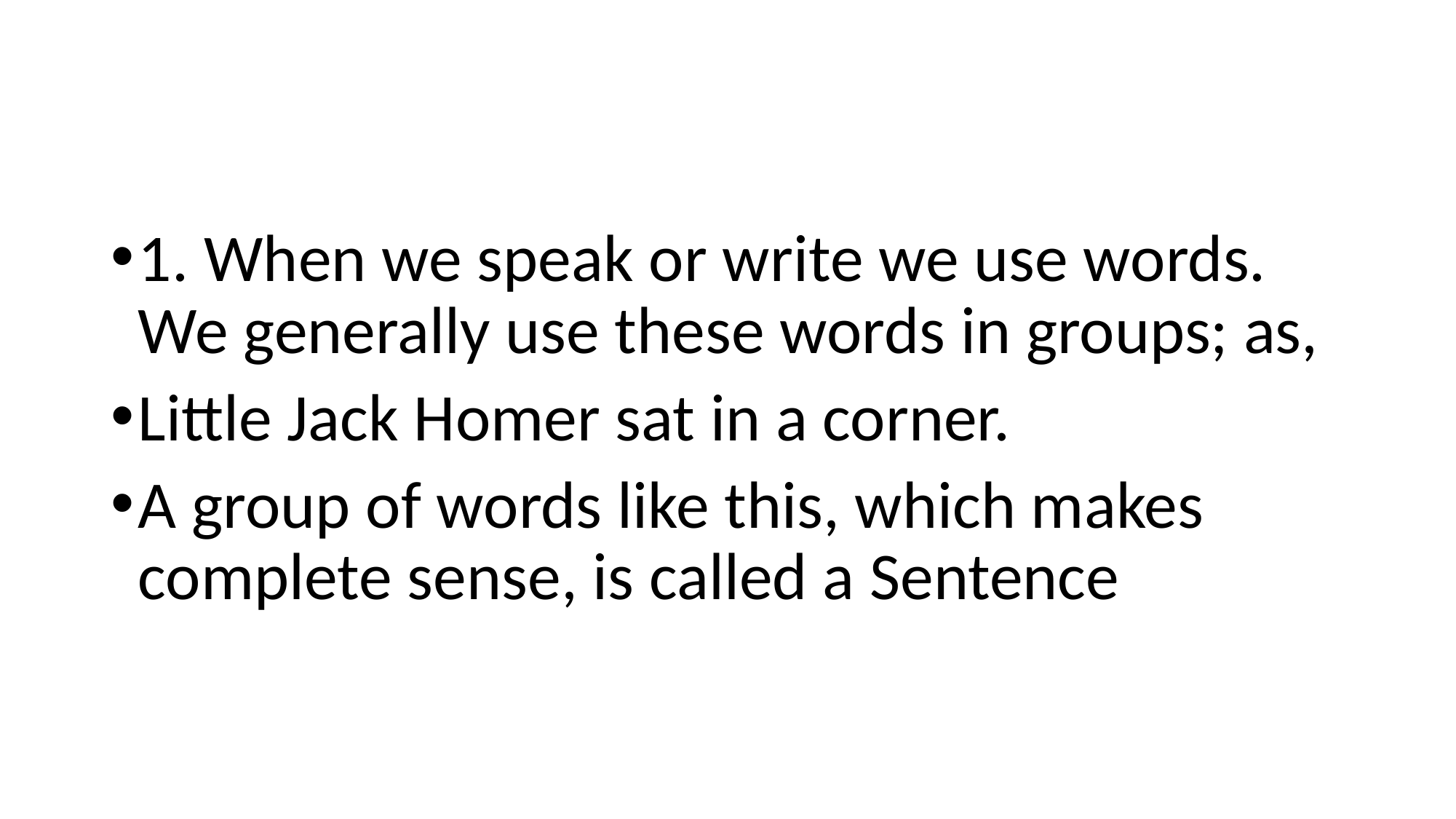

#
1. When we speak or write we use words. We generally use these words in groups; as,
Little Jack Homer sat in a corner.
A group of words like this, which makes complete sense, is called a Sentence